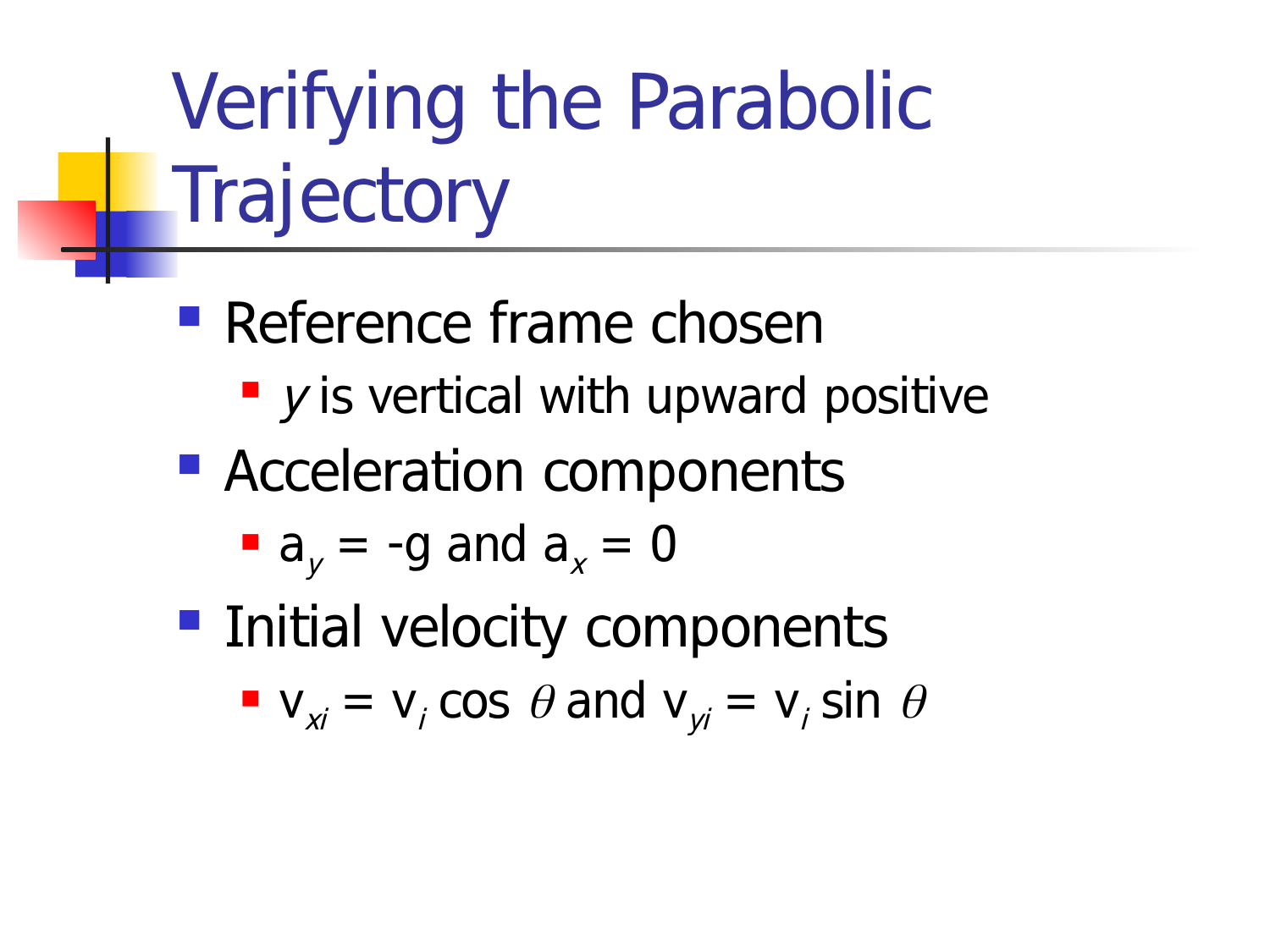

# Verifying the Parabolic Trajectory
Reference frame chosen
y is vertical with upward positive
Acceleration components
ay = -g and ax = 0
Initial velocity components
vxi = vi cos θ and vyi = vi sin θ